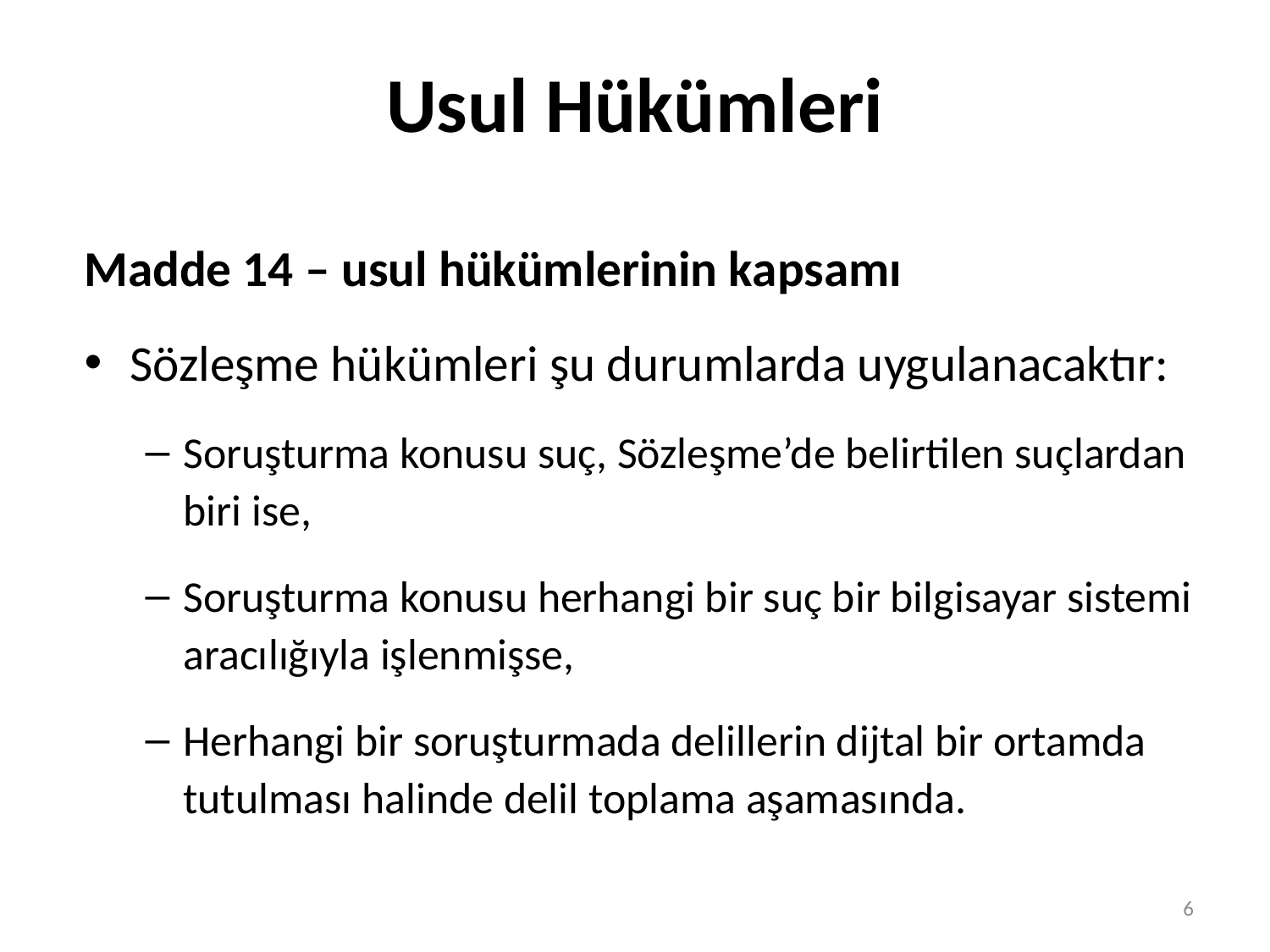

# Usul Hükümleri
Madde 14 – usul hükümlerinin kapsamı
Sözleşme hükümleri şu durumlarda uygulanacaktır:
Soruşturma konusu suç, Sözleşme’de belirtilen suçlardan biri ise,
Soruşturma konusu herhangi bir suç bir bilgisayar sistemi aracılığıyla işlenmişse,
Herhangi bir soruşturmada delillerin dijtal bir ortamda tutulması halinde delil toplama aşamasında.
6